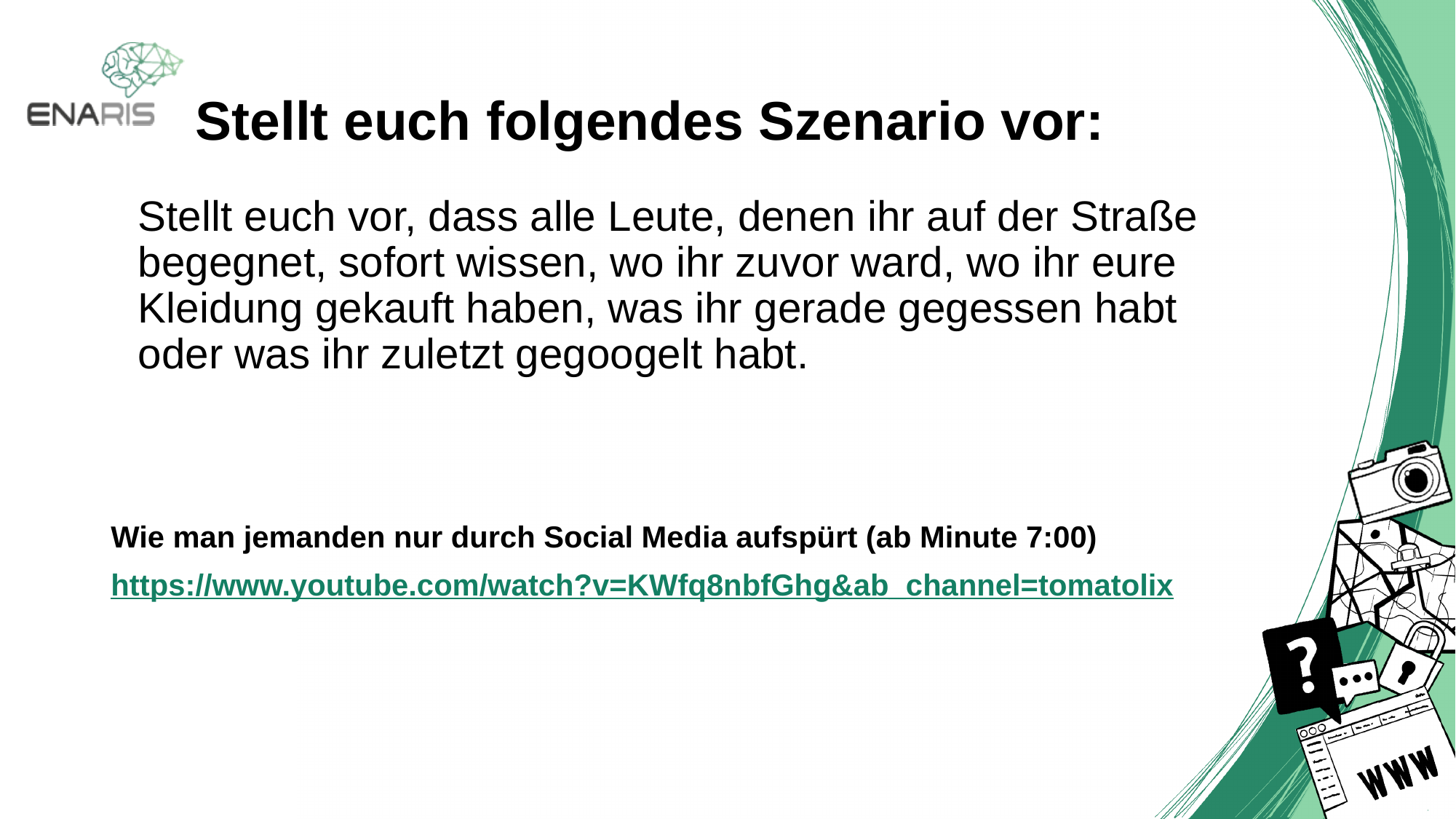

# Stellt euch folgendes Szenario vor:
Stellt euch vor, dass alle Leute, denen ihr auf der Straße begegnet, sofort wissen, wo ihr zuvor ward, wo ihr eure Kleidung gekauft haben, was ihr gerade gegessen habt oder was ihr zuletzt gegoogelt habt.

Wie man jemanden nur durch Social Media aufspürt (ab Minute 7:00)
https://www.youtube.com/watch?v=KWfq8nbfGhg&ab_channel=tomatolix